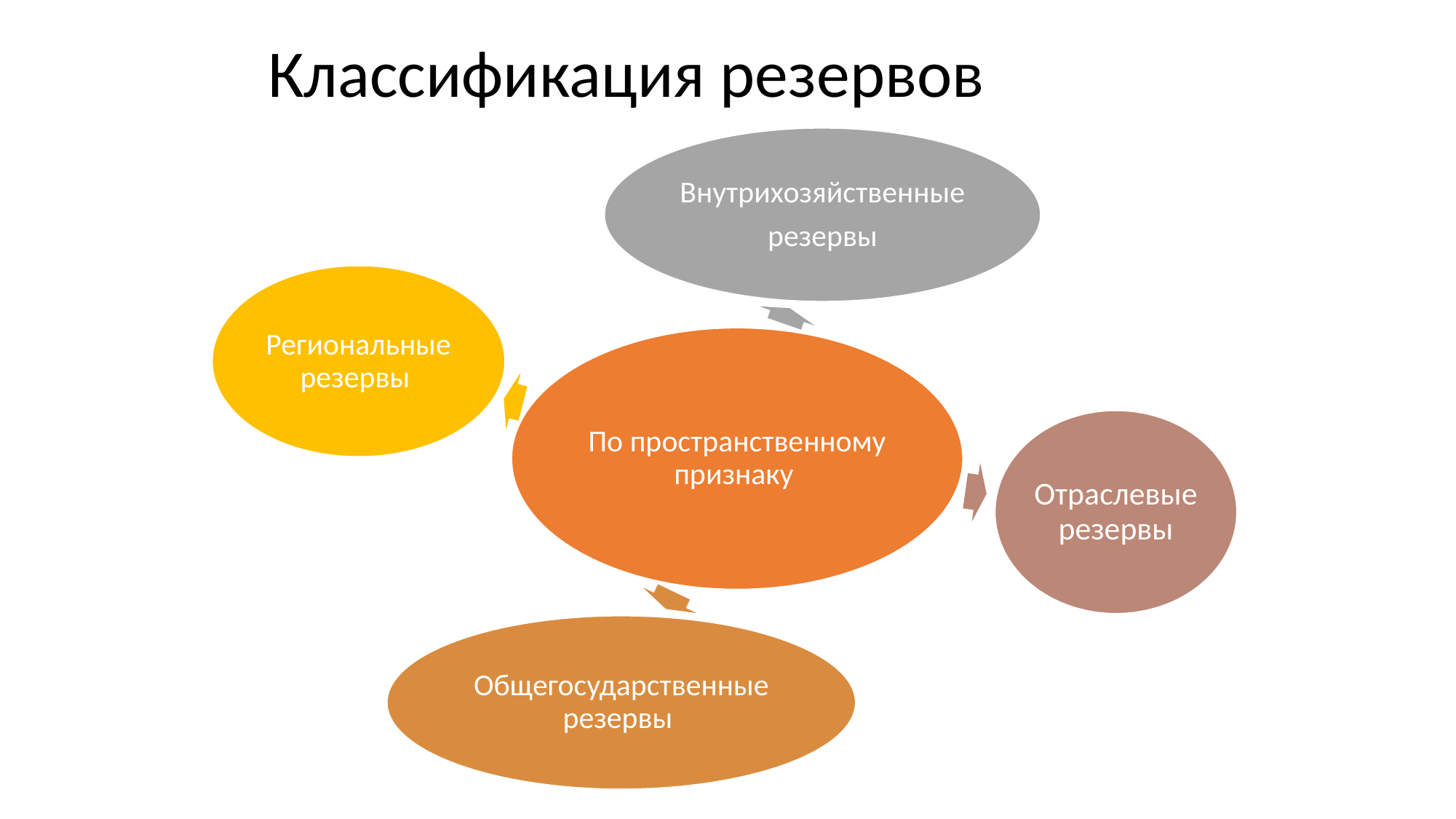

# Классификация резервов
По пространственному признаку

Внутрихозяйственные
резервы

Отраслевые  резервы

Общегосударственные резервы

Региональные резервы